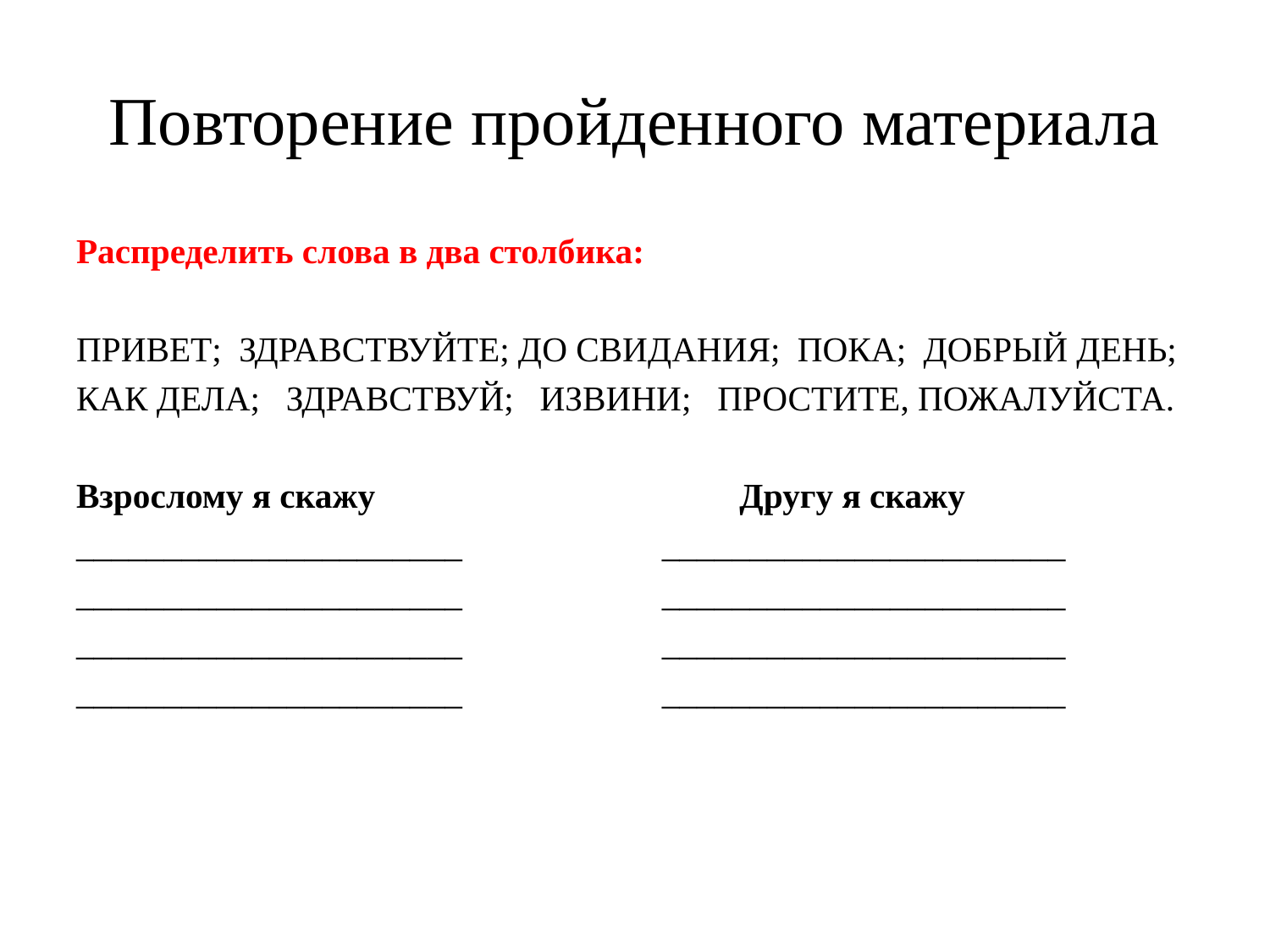

# Повторение пройденного материала
Распределить слова в два столбика:

ПРИВЕТ;  ЗДРАВСТВУЙТЕ; ДО СВИДАНИЯ;  ПОКА;  ДОБРЫЙ ДЕНЬ;
КАК ДЕЛА;   ЗДРАВСТВУЙ;   ИЗВИНИ;   ПРОСТИТЕ, ПОЖАЛУЙСТА.

Взрослому я скажу                                          Другу я скажу
______________________                       _______________________
______________________                       _______________________
______________________                       _______________________
______________________                       _______________________